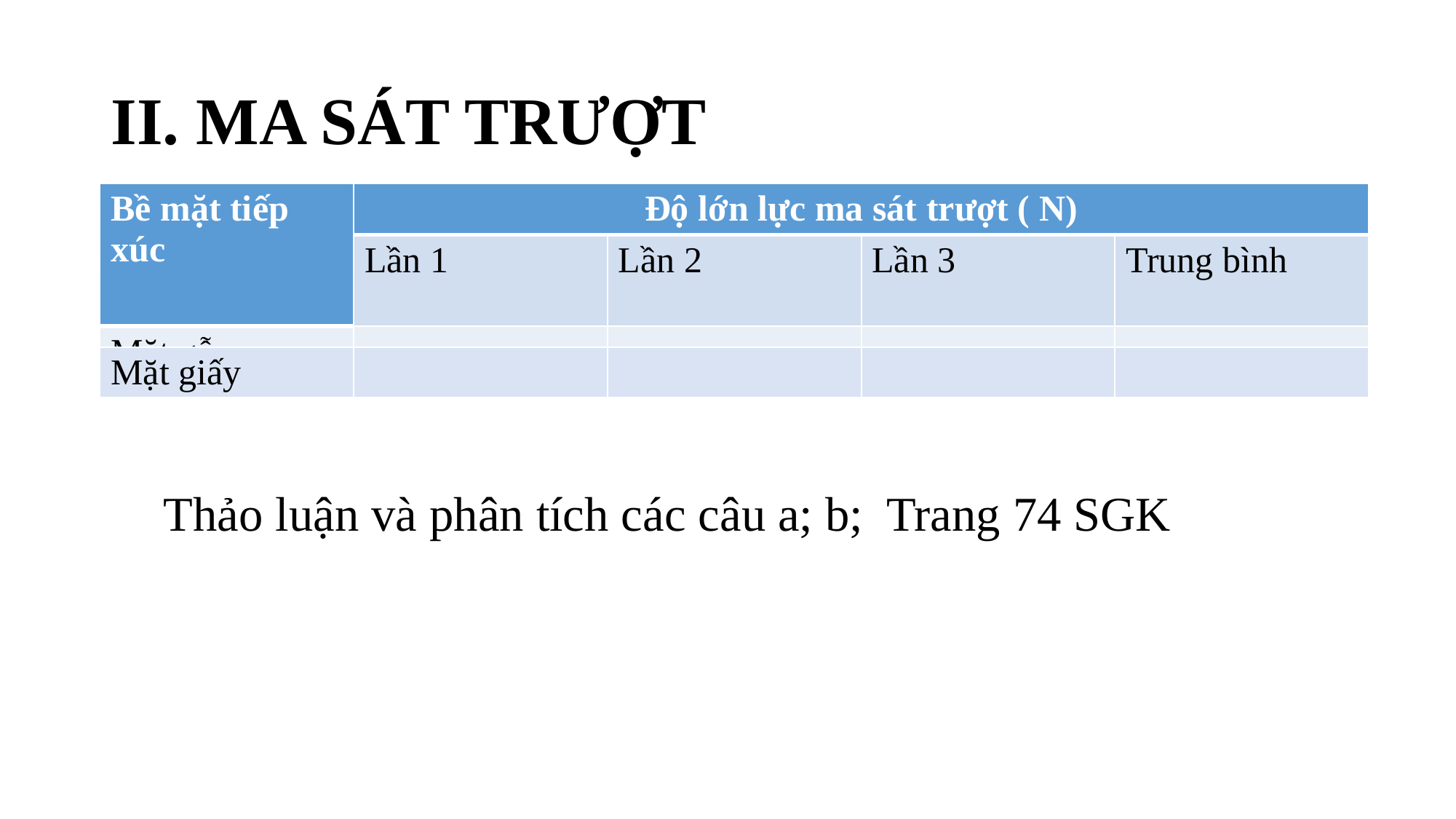

# II. MA SÁT TRƯỢT
| Bề mặt tiếp xúc | Độ lớn lực ma sát trượt ( N) |  |  |  |
| --- | --- | --- | --- | --- |
|  | Lần 1 | Lần 2 | Lần 3 | Trung bình |
| Mặt gỗ |  |  |  |  |
| Mặt giấy |  |  |  |  |
| --- | --- | --- | --- | --- |
Thảo luận và phân tích các câu a; b;  Trang 74 SGK